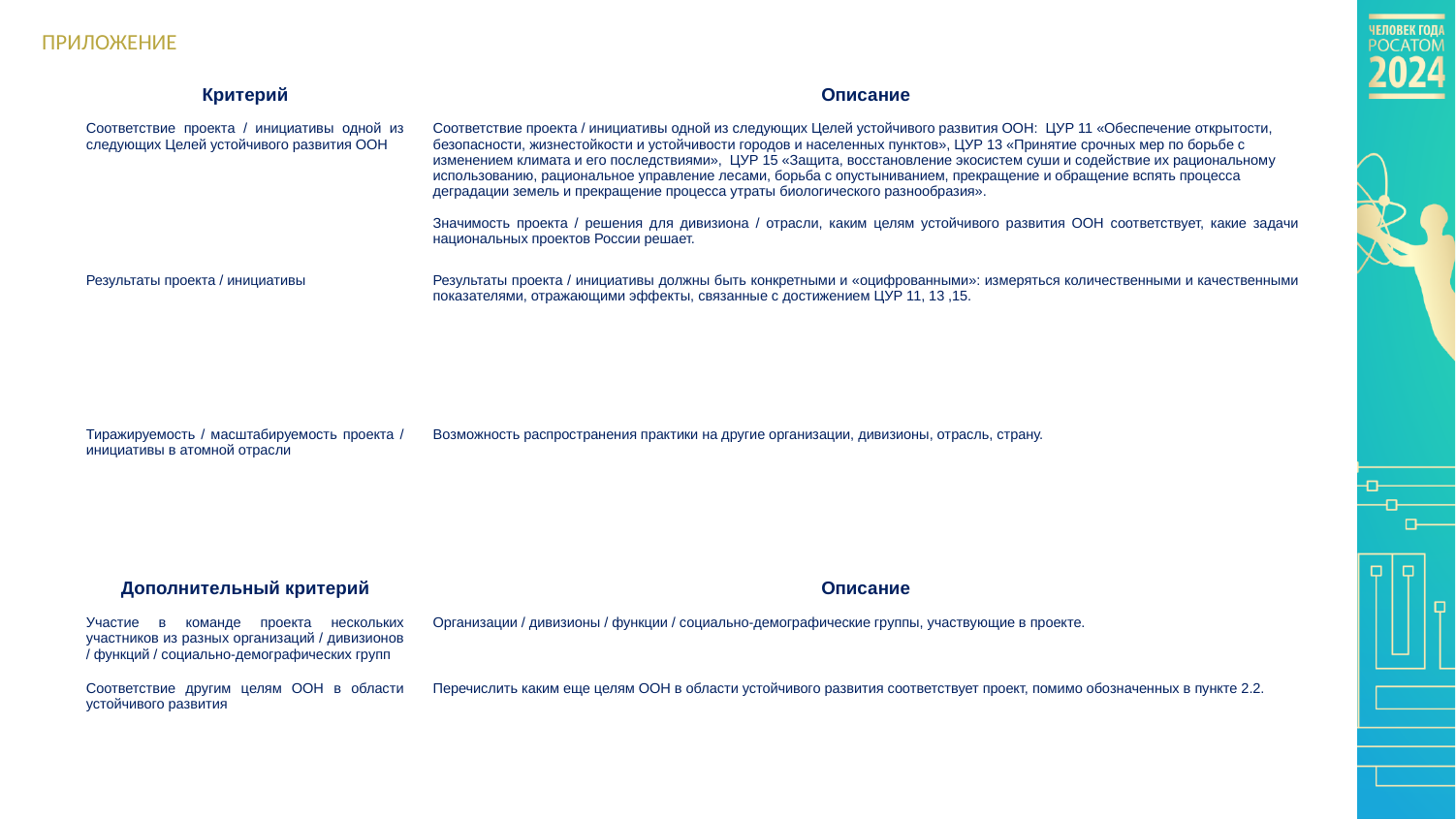

ПРИЛОЖЕНИЕ
| Критерий | Описание |
| --- | --- |
| Соответствие проекта / инициативы одной из следующих Целей устойчивого развития ООН | Соответствие проекта / инициативы одной из следующих Целей устойчивого развития ООН: ЦУР 11 «Обеспечение открытости, безопасности, жизнестойкости и устойчивости городов и населенных пунктов», ЦУР 13 «Принятие срочных мер по борьбе с изменением климата и его последствиями», ЦУР 15 «Защита, восстановление экосистем суши и содействие их рациональному использованию, рациональное управление лесами, борьба с опустыниванием, прекращение и обращение вспять процесса деградации земель и прекращение процесса утраты биологического разнообразия». Значимость проекта / решения для дивизиона / отрасли, каким целям устойчивого развития ООН соответствует, какие задачи национальных проектов России решает. |
| Результаты проекта / инициативы | Результаты проекта / инициативы должны быть конкретными и «оцифрованными»: измеряться количественными и качественными показателями, отражающими эффекты, связанные с достижением ЦУР 11, 13 ,15. |
| Тиражируемость / масштабируемость проекта / инициативы в атомной отрасли | Возможность распространения практики на другие организации, дивизионы, отрасль, страну. |
| Дополнительный критерий | Описание |
| Участие в команде проекта нескольких участников из разных организаций / дивизионов / функций / социально-демографических групп | Организации / дивизионы / функции / социально-демографические группы, участвующие в проекте. |
| Соответствие другим целям ООН в области устойчивого развития | Перечислить каким еще целям ООН в области устойчивого развития соответствует проект, помимо обозначенных в пункте 2.2. |